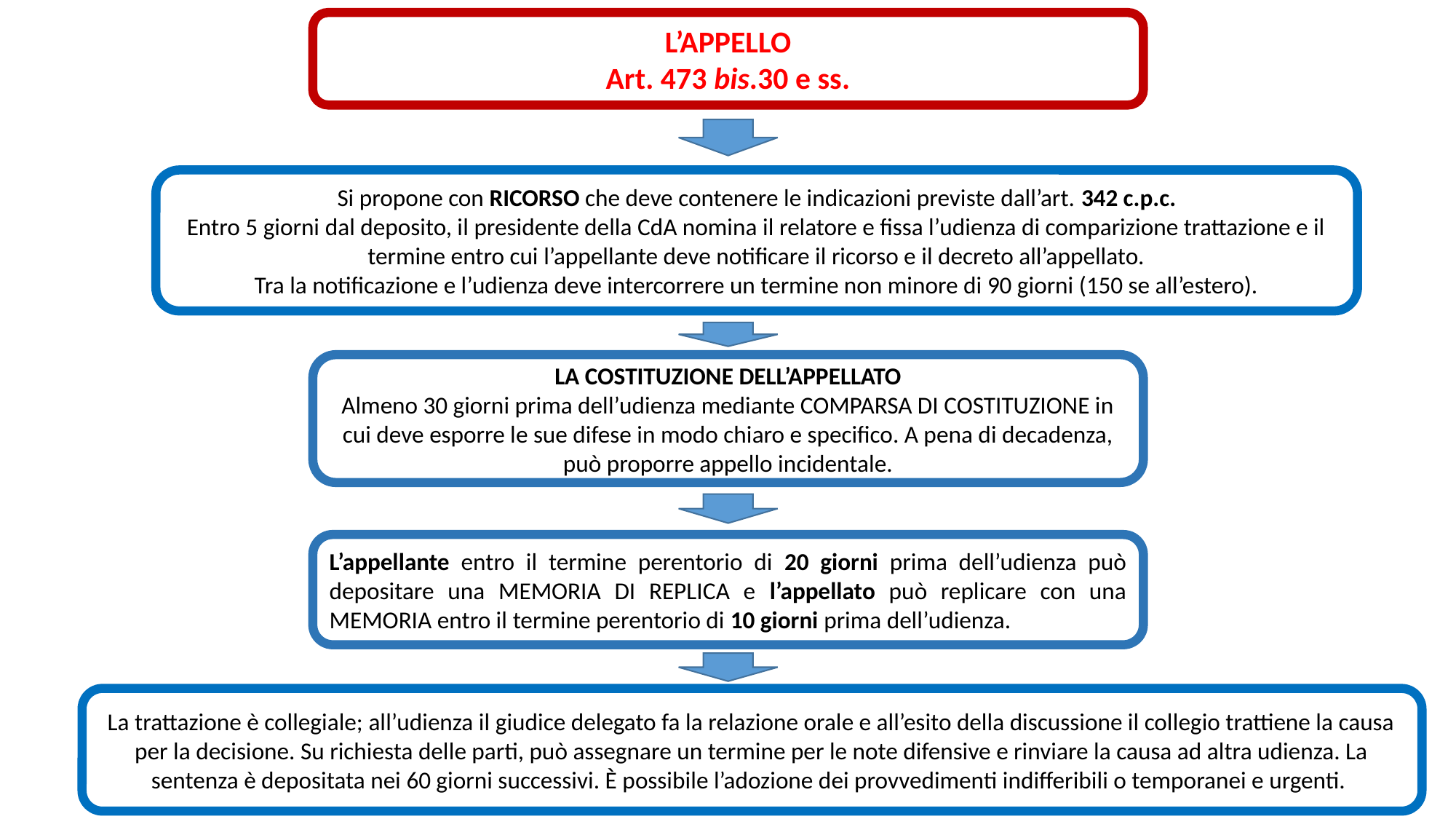

L’APPELLO
Art. 473 bis.30 e ss.

Si propone con RICORSO che deve contenere le indicazioni previste dall’art. 342 c.p.c.
Entro 5 giorni dal deposito, il presidente della CdA nomina il relatore e fissa l’udienza di comparizione trattazione e il termine entro cui l’appellante deve notificare il ricorso e il decreto all’appellato.
Tra la notificazione e l’udienza deve intercorrere un termine non minore di 90 giorni (150 se all’estero).

LA COSTITUZIONE DELL’APPELLATO
Almeno 30 giorni prima dell’udienza mediante COMPARSA DI COSTITUZIONE in cui deve esporre le sue difese in modo chiaro e specifico. A pena di decadenza, può proporre appello incidentale.

L’appellante entro il termine perentorio di 20 giorni prima dell’udienza può depositare una MEMORIA DI REPLICA e l’appellato può replicare con una MEMORIA entro il termine perentorio di 10 giorni prima dell’udienza.

La trattazione è collegiale; all’udienza il giudice delegato fa la relazione orale e all’esito della discussione il collegio trattiene la causa per la decisione. Su richiesta delle parti, può assegnare un termine per le note difensive e rinviare la causa ad altra udienza. La sentenza è depositata nei 60 giorni successivi. È possibile l’adozione dei provvedimenti indifferibili o temporanei e urgenti.